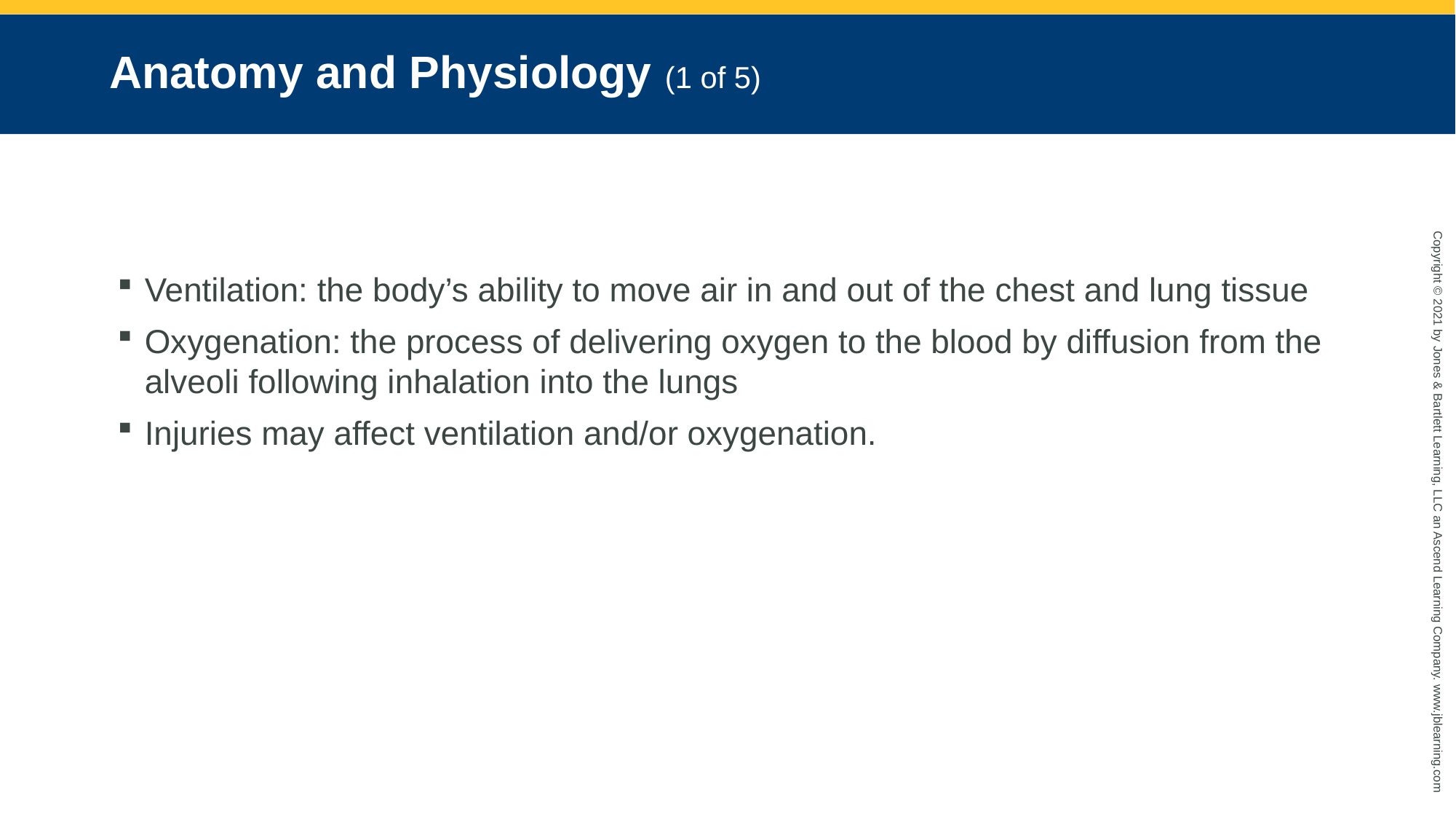

# Anatomy and Physiology (1 of 5)
Ventilation: the body’s ability to move air in and out of the chest and lung tissue
Oxygenation: the process of delivering oxygen to the blood by diffusion from the alveoli following inhalation into the lungs
Injuries may affect ventilation and/or oxygenation.